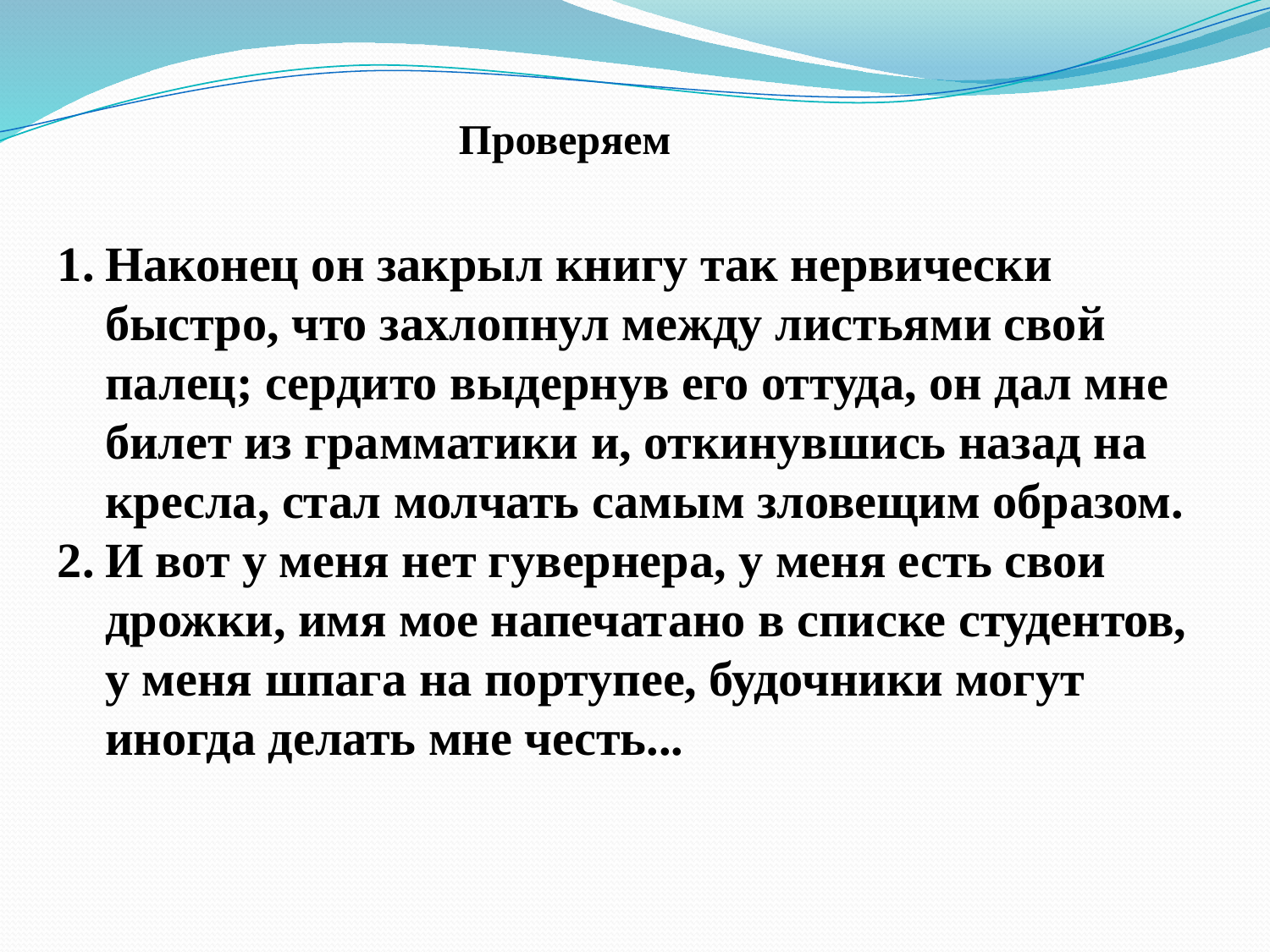

Проверяем
Наконец он закрыл книгу так нервически быстро, что захлопнул между листьями свой палец; сердито выдернув его оттуда, он дал мне билет из грамматики и, откинувшись назад на кресла, стал молчать самым зловещим образом.
И вот у меня нет гувернера, у меня есть свои дрожки, имя мое напечатано в списке студентов, у меня шпага на портупее, будочники могут иногда делать мне честь...